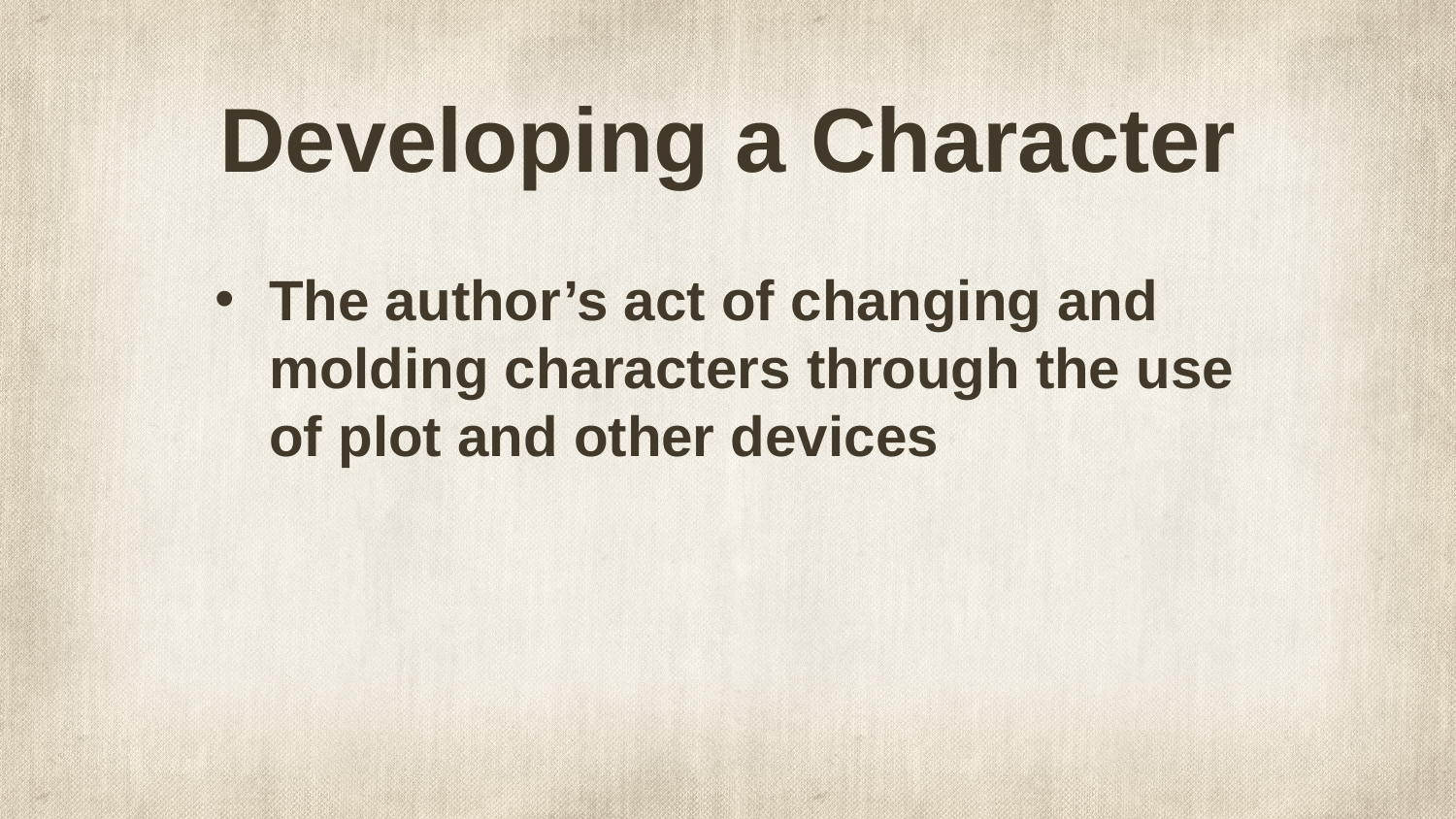

# Developing a Character
The author’s act of changing and molding characters through the use of plot and other devices